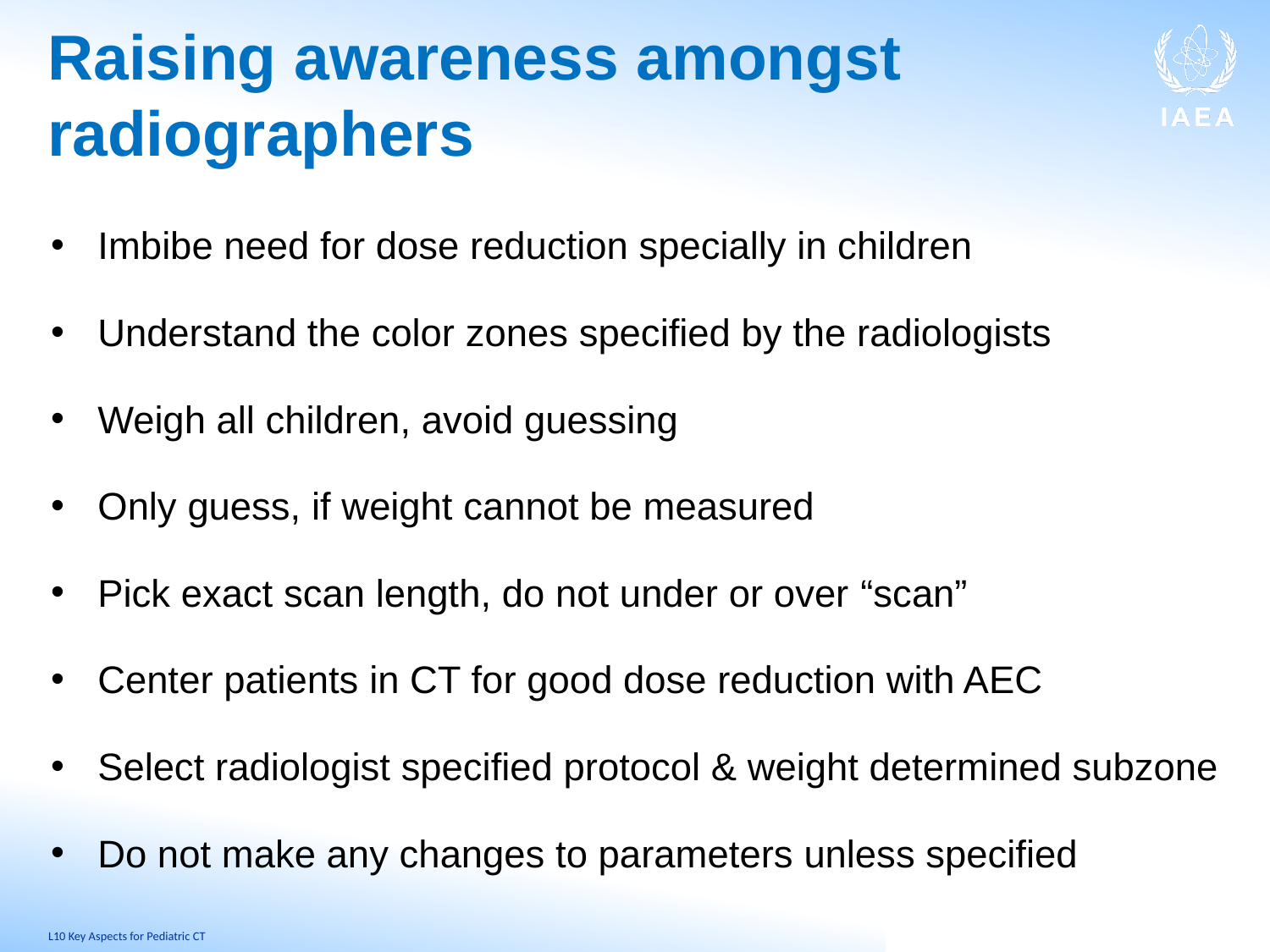

# Raising awareness amongst radiographers
Imbibe need for dose reduction specially in children
Understand the color zones specified by the radiologists
Weigh all children, avoid guessing
Only guess, if weight cannot be measured
Pick exact scan length, do not under or over “scan”
Center patients in CT for good dose reduction with AEC
Select radiologist specified protocol & weight determined subzone
Do not make any changes to parameters unless specified